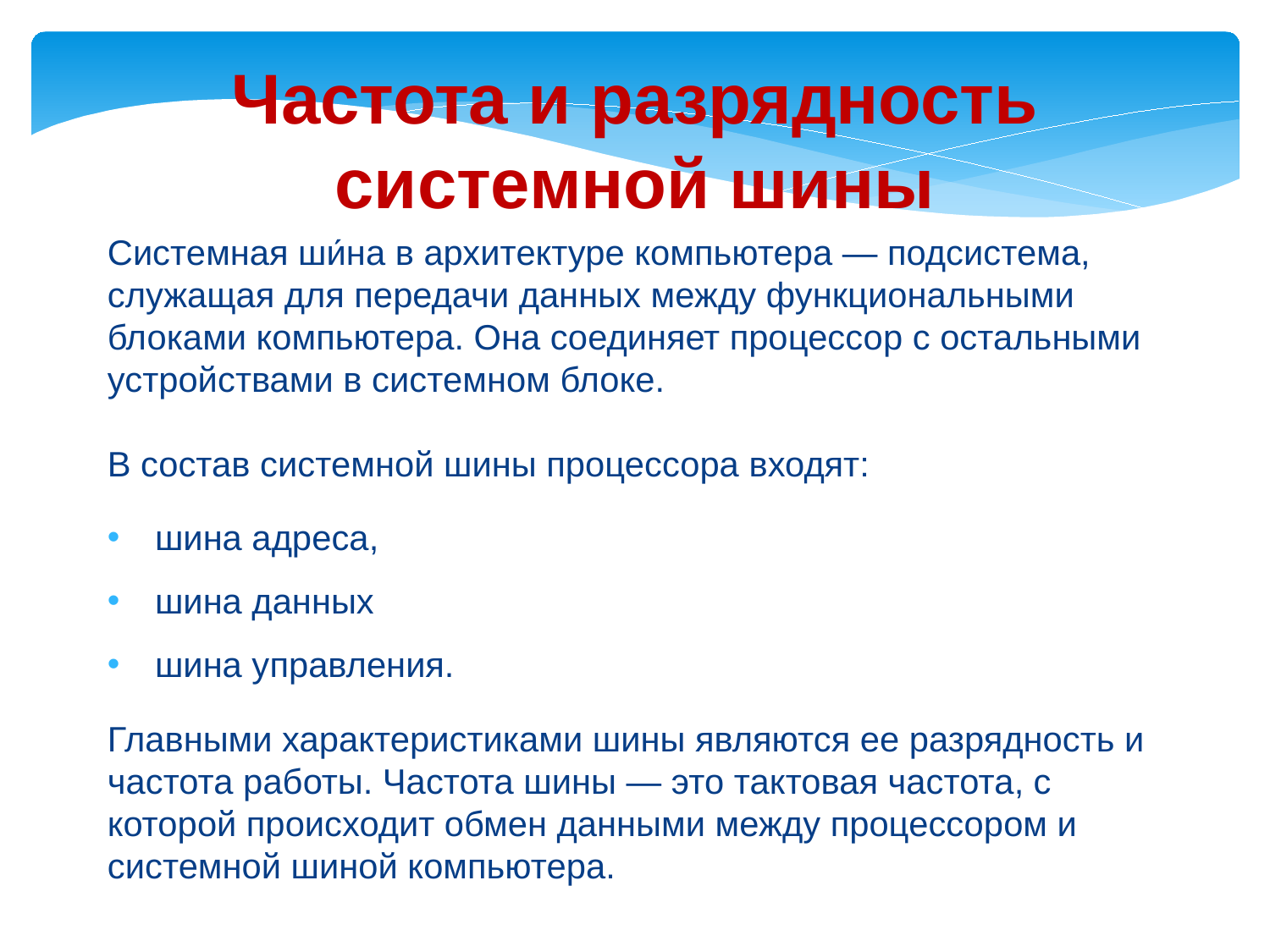

Частота и разрядность
системной шины
Системная ши́на в архитектуре компьютера — подсистема, служащая для передачи данных между функциональными блоками компьютера. Она соединяет процессор с остальными устройствами в системном блоке.
В состав системной шины процессора входят:
шина адреса,
шина данных
шина управления.
Главными характеристиками шины являются ее разрядность и частота работы. Частота шины — это тактовая частота, с которой происходит обмен данными между процессором и системной шиной компьютера.